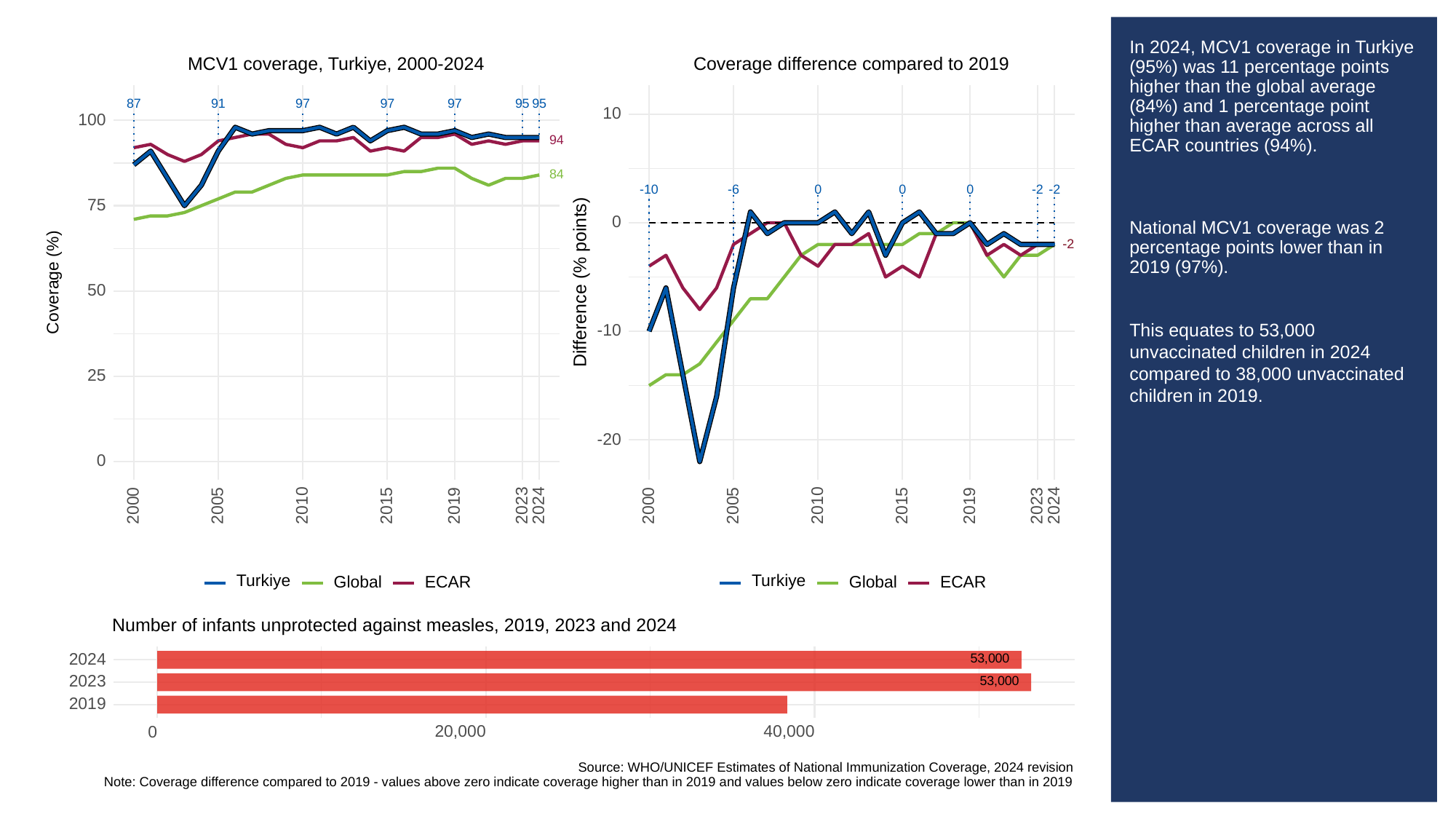

# In 2024, MCV1 coverage in Turkiye (95%) was 11 percentage points higher than the global average (84%) and 1 percentage point higher than average across all ECAR countries (94%).

National MCV1 coverage was 2 percentage points lower than in 2019 (97%).

This equates to 53,000 unvaccinated children in 2024 compared to 38,000 unvaccinated children in 2019.

MCV1 coverage, Turkiye, 2000-2024
Coverage difference compared to 2019

87
91
97
97
97
95
95
10

100

94

84
-10
-6
0
0
0
-2
-2

75

0

-2
-2

Difference (% points)
Coverage (%)

50

-10

25

-20

0

2023
2023
2000
2005
2010
2015
2019
2024
2000
2005
2010
2015
2019
2024
Turkiye
Turkiye
Global
ECAR
Global
ECAR

Number of infants unprotected against measles, 2019, 2023 and 2024

53,000
2024

53,000
2023

2019

20,000
40,000
0
Source: WHO/UNICEF Estimates of National Immunization Coverage, 2024 revision
Note: Coverage difference compared to 2019 - values above zero indicate coverage higher than in 2019 and values below zero indicate coverage lower than in 2019